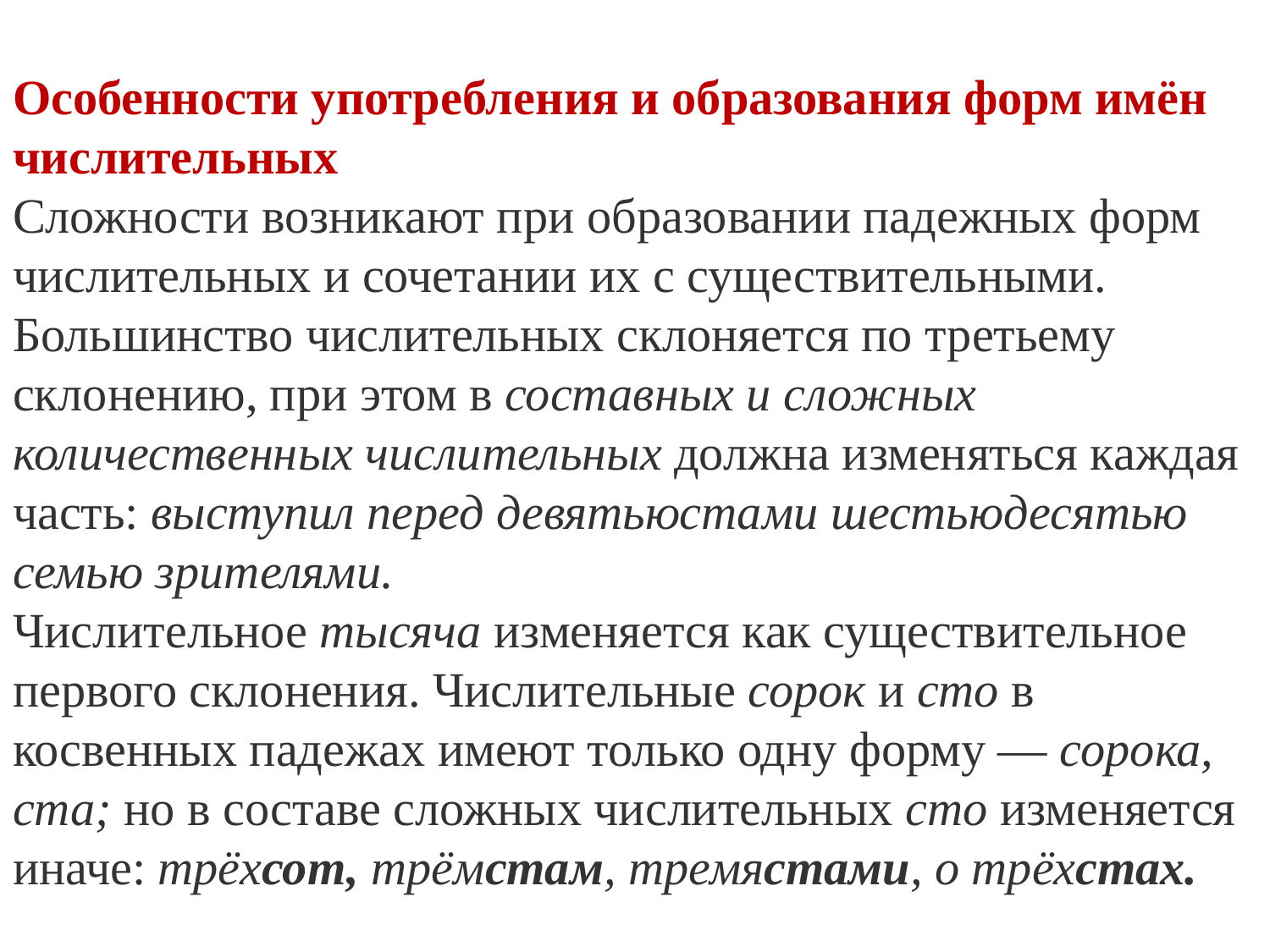

Особенности употребления и образования форм имён числительных
Сложности возникают при образовании падежных форм числительных и сочетании их с существительными. Большинство числительных склоняется по третьему склонению, при этом в составных и сложных количественных числительных должна изменяться каждая часть: выступил перед девятьюстами шестьюдесятью семью зрителями.
Числительное тысяча изменяется как существительное первого склонения. Числительные сорок и сто в косвенных падежах имеют только одну форму — сорока, ста; но в составе сложных числительных сто изменяется иначе: трёхсот, трёмстам, тремястами, о трёхстах.